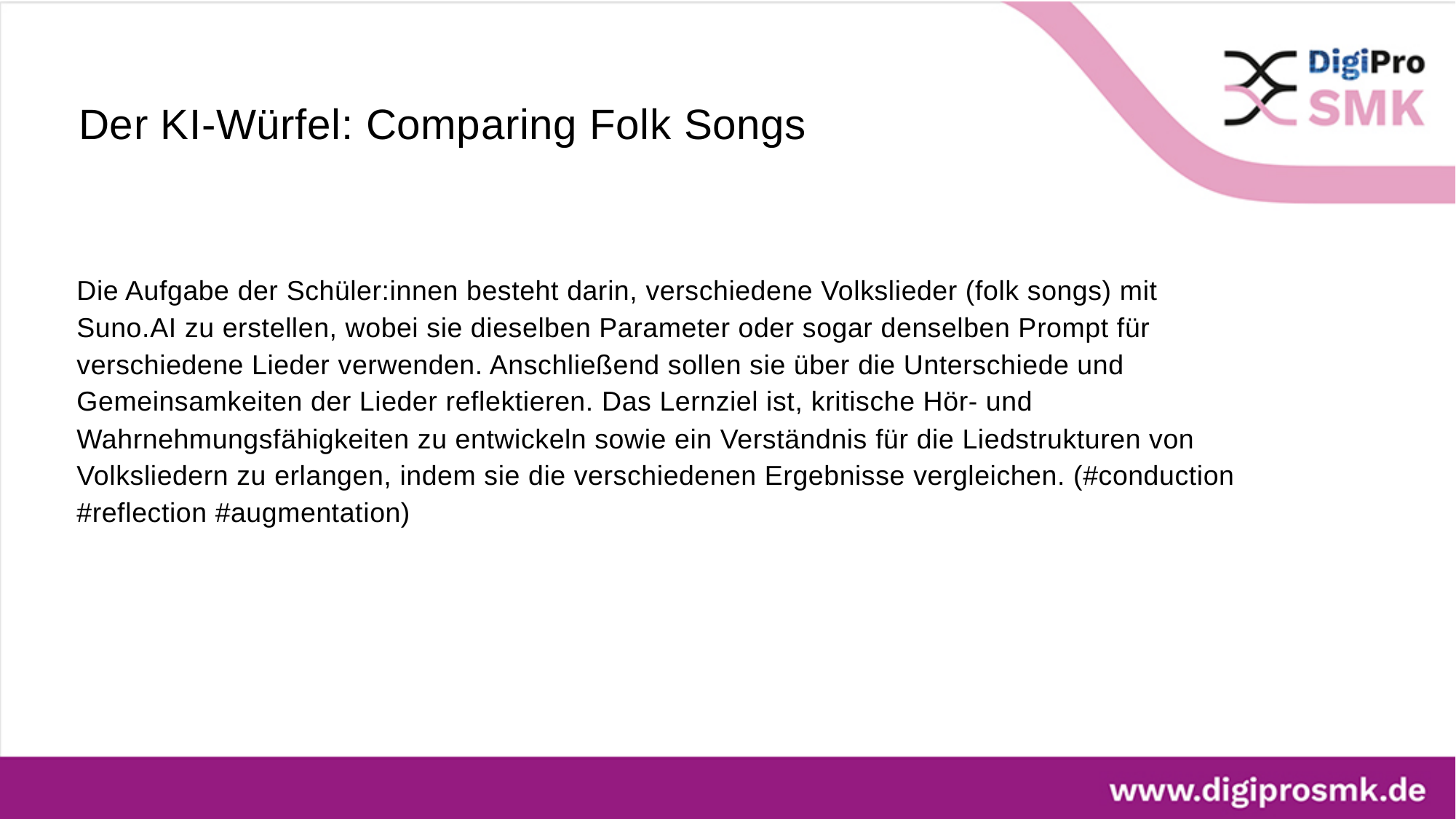

# Der KI-Würfel: Comparing Folk Songs
Die Aufgabe der Schüler:innen besteht darin, verschiedene Volkslieder (folk songs) mit Suno.AI zu erstellen, wobei sie dieselben Parameter oder sogar denselben Prompt für verschiedene Lieder verwenden. Anschließend sollen sie über die Unterschiede und Gemeinsamkeiten der Lieder reflektieren. Das Lernziel ist, kritische Hör- und Wahrnehmungsfähigkeiten zu entwickeln sowie ein Verständnis für die Liedstrukturen von Volksliedern zu erlangen, indem sie die verschiedenen Ergebnisse vergleichen. (#conduction #reflection #augmentation)